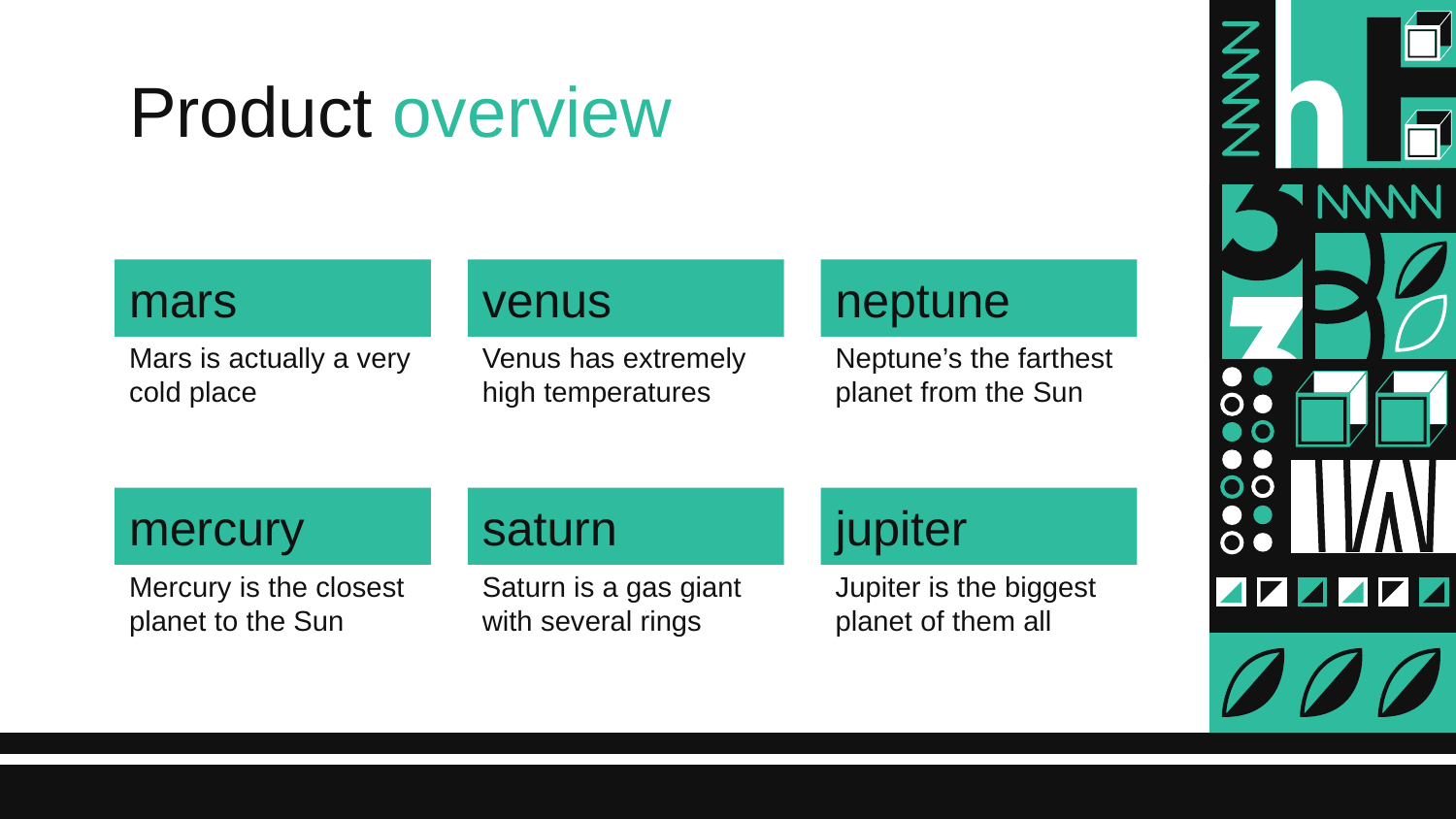

# Product overview
mars
venus
neptune
Mars is actually a very cold place
Venus has extremely high temperatures
Neptune’s the farthest planet from the Sun
mercury
saturn
jupiter
Mercury is the closest planet to the Sun
Saturn is a gas giant with several rings
Jupiter is the biggest planet of them all